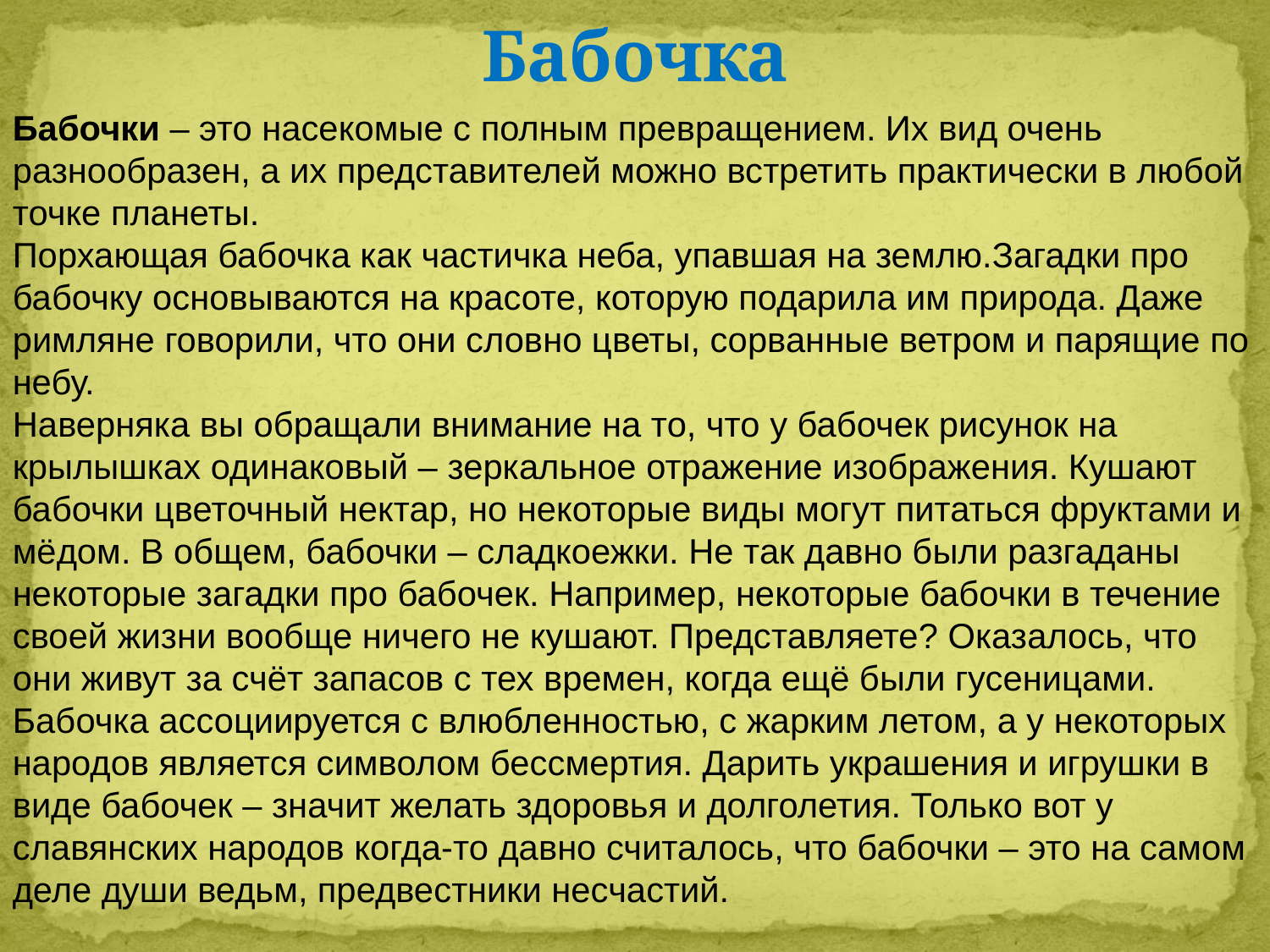

Бабочка

Бабочки – это насекомые с полным превращением. Их вид очень разнообразен, а их представителей можно встретить практически в любой точке планеты.
Порхающая бабочка как частичка неба, упавшая на землю.Загадки про бабочку основываются на красоте, которую подарила им природа. Даже римляне говорили, что они словно цветы, сорванные ветром и парящие по небу.
Наверняка вы обращали внимание на то, что у бабочек рисунок на крылышках одинаковый – зеркальное отражение изображения. Кушают бабочки цветочный нектар, но некоторые виды могут питаться фруктами и мёдом. В общем, бабочки – сладкоежки. Не так давно были разгаданы некоторые загадки про бабочек. Например, некоторые бабочки в течение своей жизни вообще ничего не кушают. Представляете? Оказалось, что они живут за счёт запасов с тех времен, когда ещё были гусеницами.
Бабочка ассоциируется с влюбленностью, с жарким летом, а у некоторых народов является символом бессмертия. Дарить украшения и игрушки в виде бабочек – значит желать здоровья и долголетия. Только вот у славянских народов когда-то давно считалось, что бабочки – это на самом деле души ведьм, предвестники несчастий.